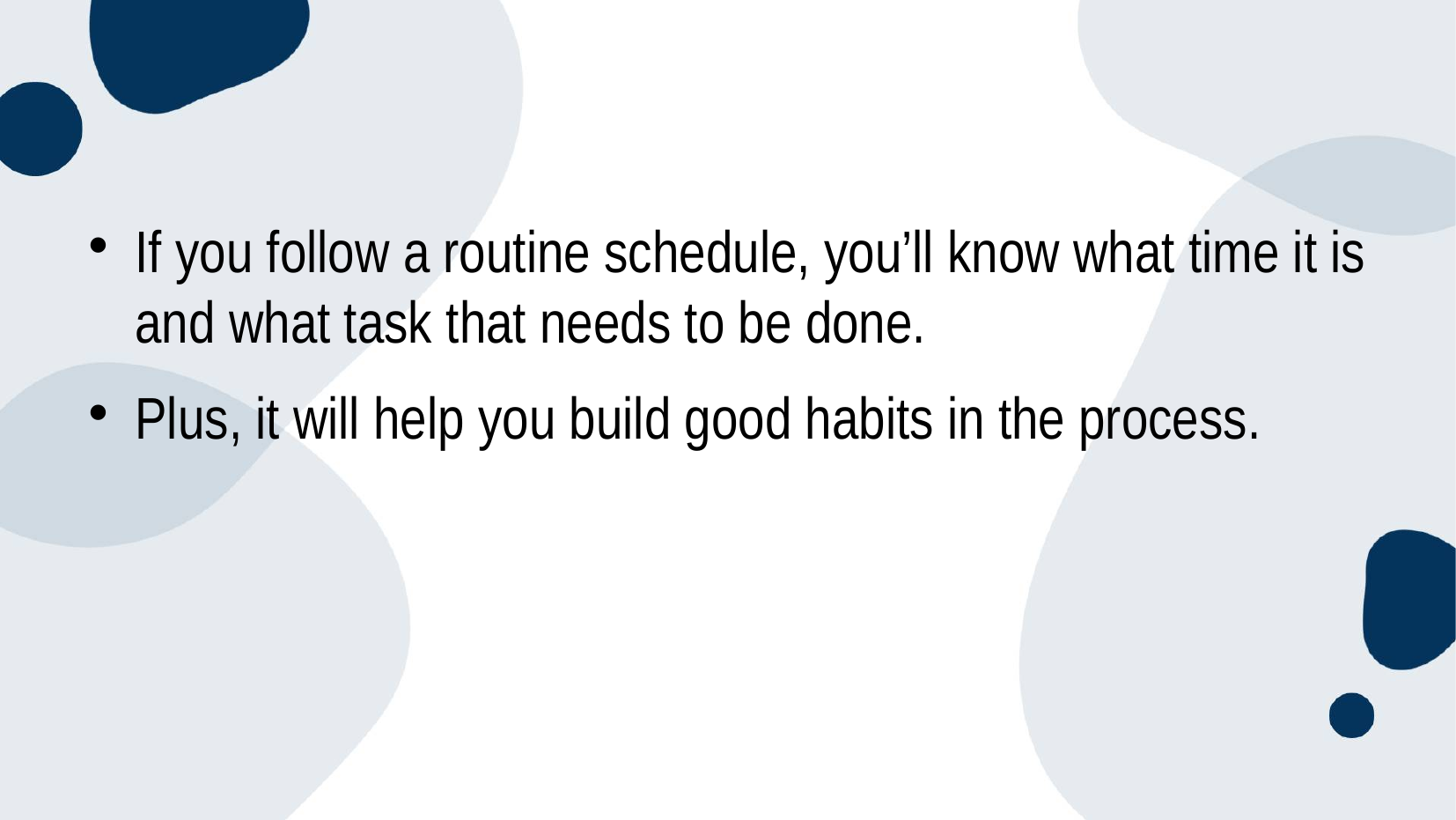

#
If you follow a routine schedule, you’ll know what time it is and what task that needs to be done.
Plus, it will help you build good habits in the process.